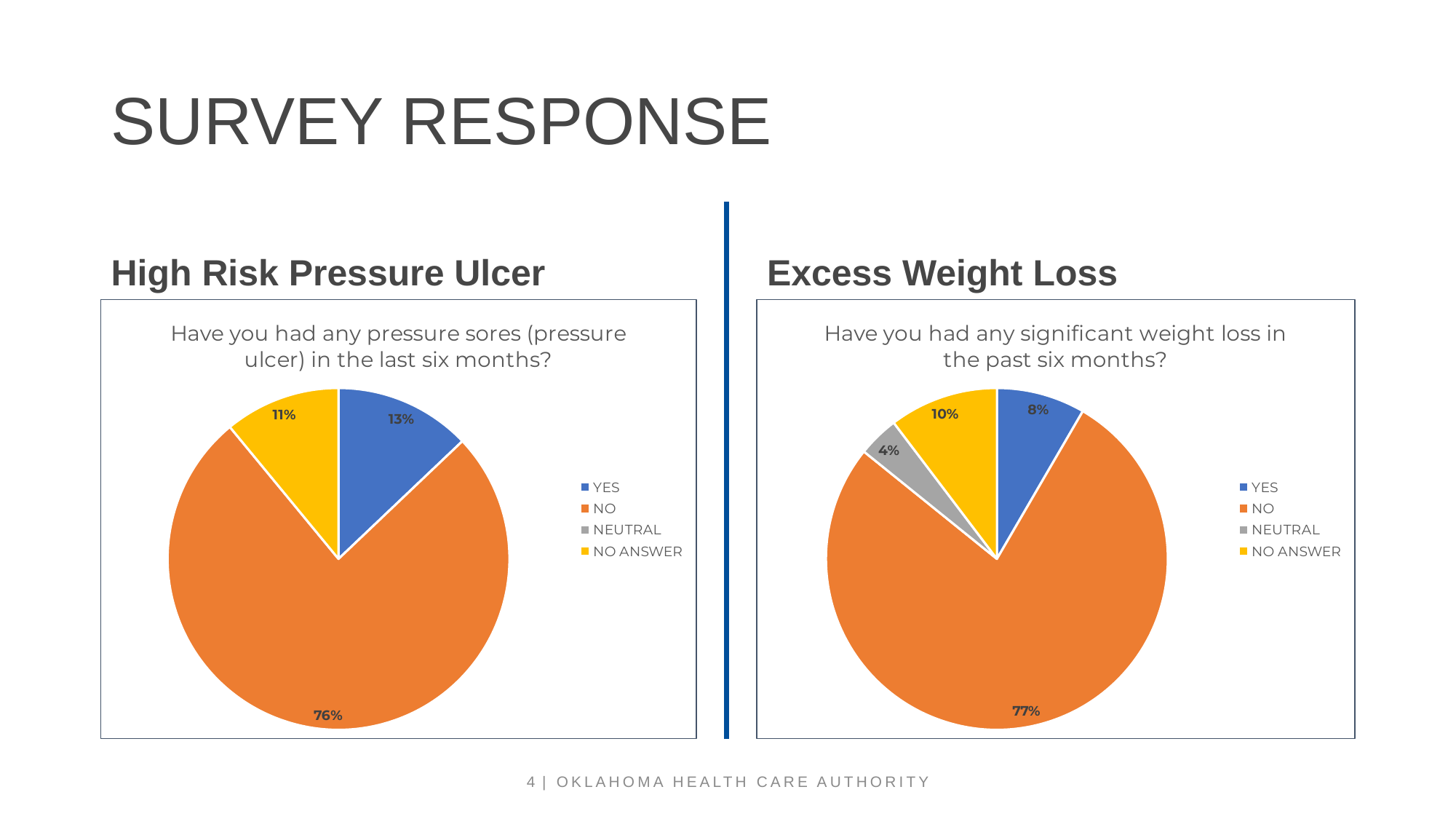

# Survey response
High Risk Pressure Ulcer
Excess Weight Loss

### Chart: Have you had any pressure sores (pressure ulcer) in the last six months?

| Category |  |
|---|---|
| YES | 0.12903225806451613 |
| NO | 0.7612903225806451 |
| NEUTRAL | 0.0 |
| NO ANSWER | 0.10967741935483871 |

### Chart: Have you had any significant weight loss in the past six months?

| Category |  |
|---|---|
| YES | 0.08387096774193549 |
| NO | 0.7741935483870968 |
| NEUTRAL | 0.03870967741935484 |
| NO ANSWER | 0.1032258064516129 |